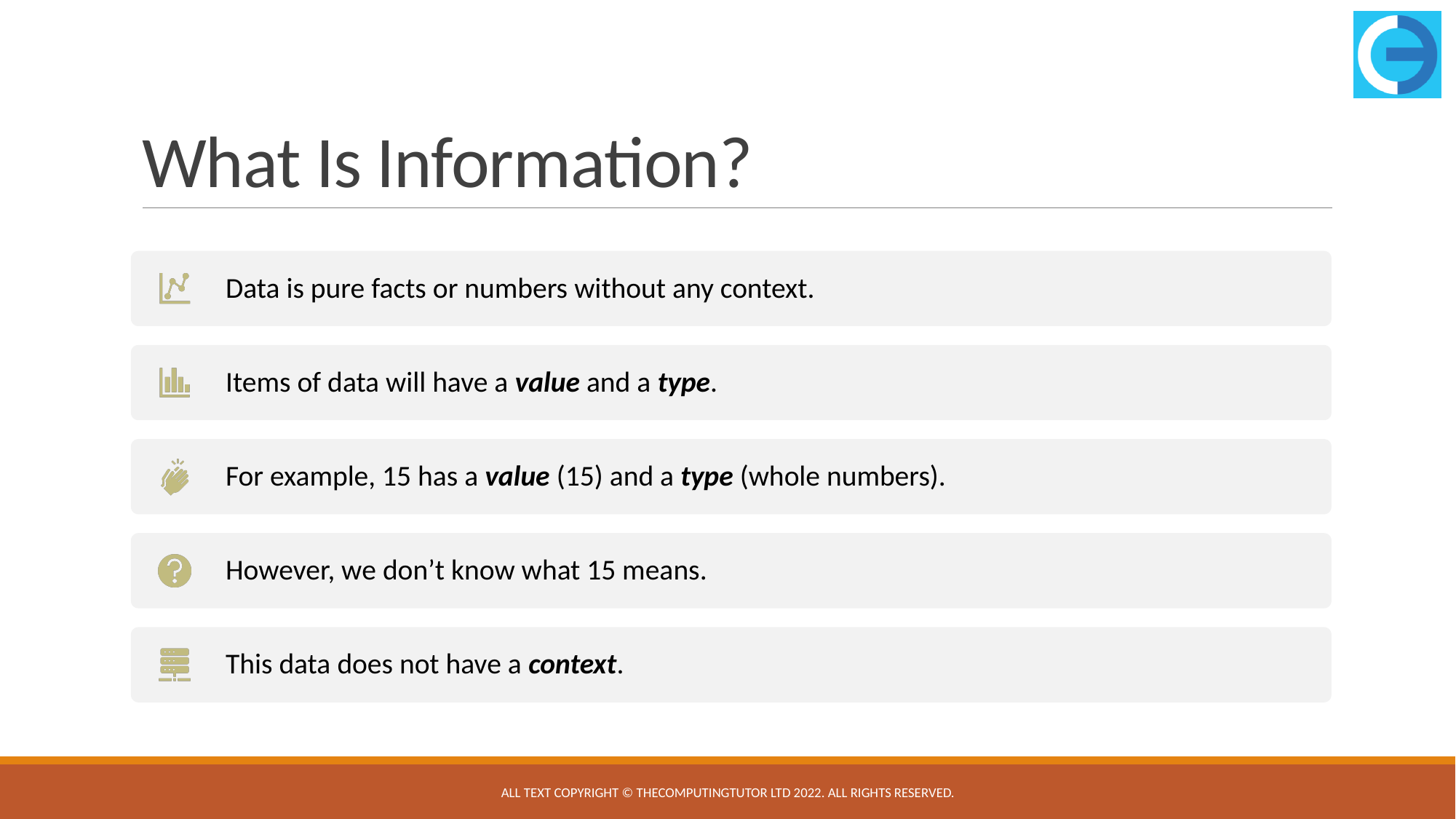

# What Is Information?
Data is pure facts or numbers without any context.
Items of data will have a value and a type.
For example, 15 has a value (15) and a type (whole numbers).
However, we don’t know what 15 means.
This data does not have a context.
All text copyright © TheComputingTutor Ltd 2022. All rights Reserved.